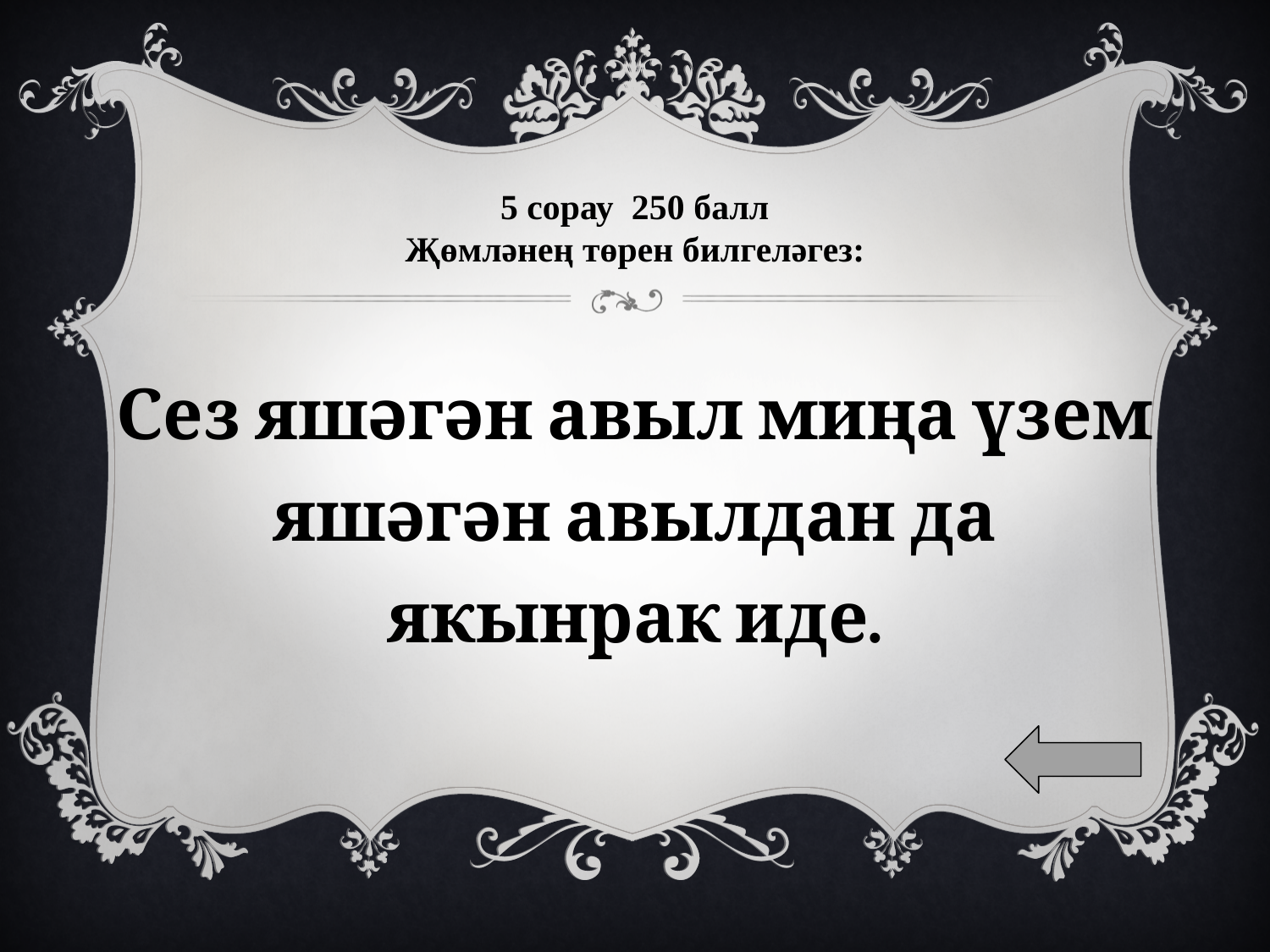

# 5 сорау  250 балл Җөмләнең төрен билгеләгез:
Сез яшәгән авыл миңа үзем яшәгән авылдан да якынрак иде.